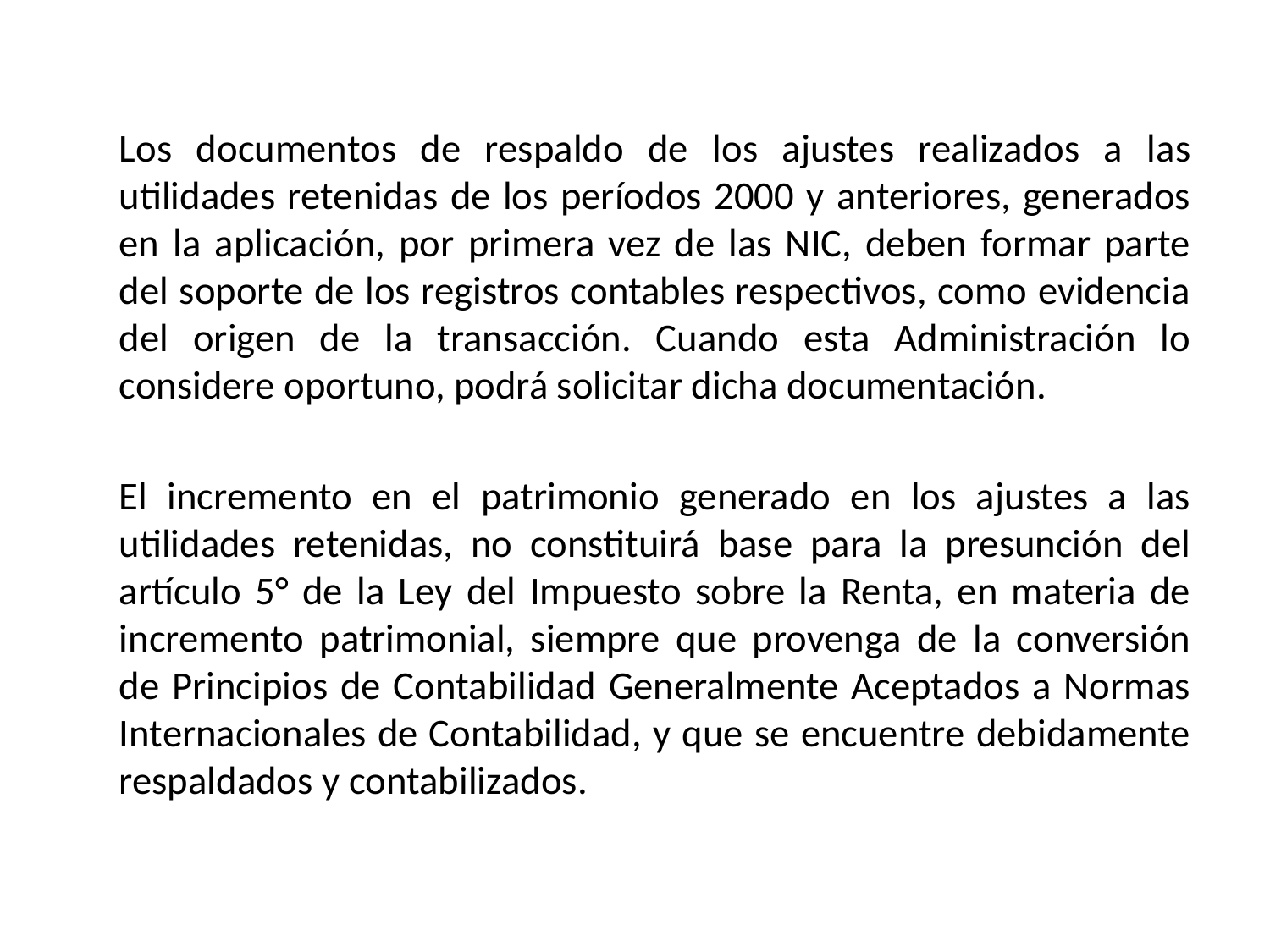

Los documentos de respaldo de los ajustes realizados a las utilidades retenidas de los períodos 2000 y anteriores, generados en la aplicación, por primera vez de las NIC, deben formar parte del soporte de los registros contables respectivos, como evidencia del origen de la transacción. Cuando esta Administración lo considere oportuno, podrá solicitar dicha documentación.

	El incremento en el patrimonio generado en los ajustes a las utilidades retenidas, no constituirá base para la presunción del artículo 5° de la Ley del Impuesto sobre la Renta, en materia de incremento patrimonial, siempre que provenga de la conversión de Principios de Contabilidad Generalmente Aceptados a Normas Internacionales de Contabilidad, y que se encuentre debidamente respaldados y contabilizados.